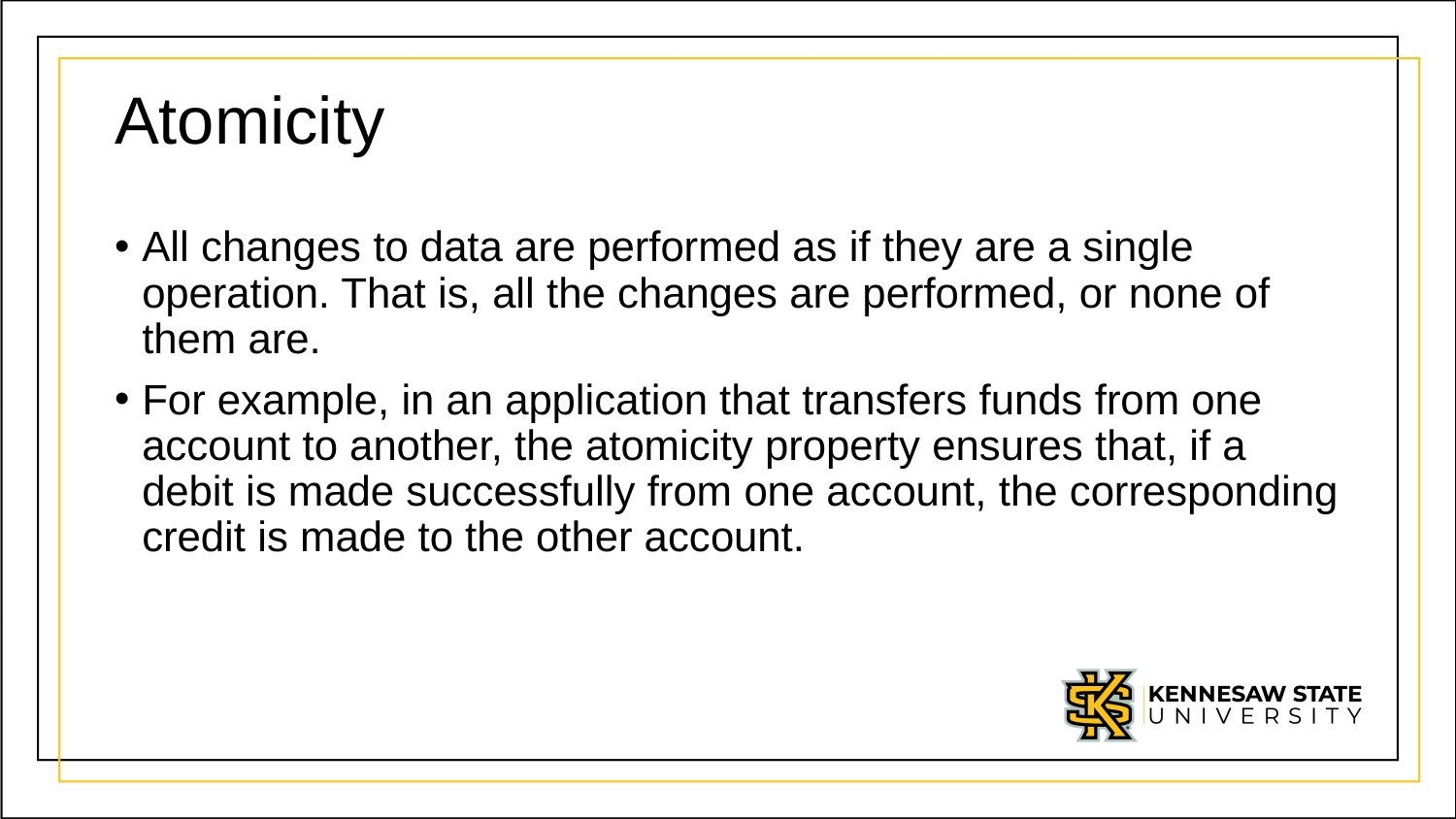

# Atomicity
All changes to data are performed as if they are a single operation. That is, all the changes are performed, or none of them are.
For example, in an application that transfers funds from one account to another, the atomicity property ensures that, if a debit is made successfully from one account, the corresponding credit is made to the other account.